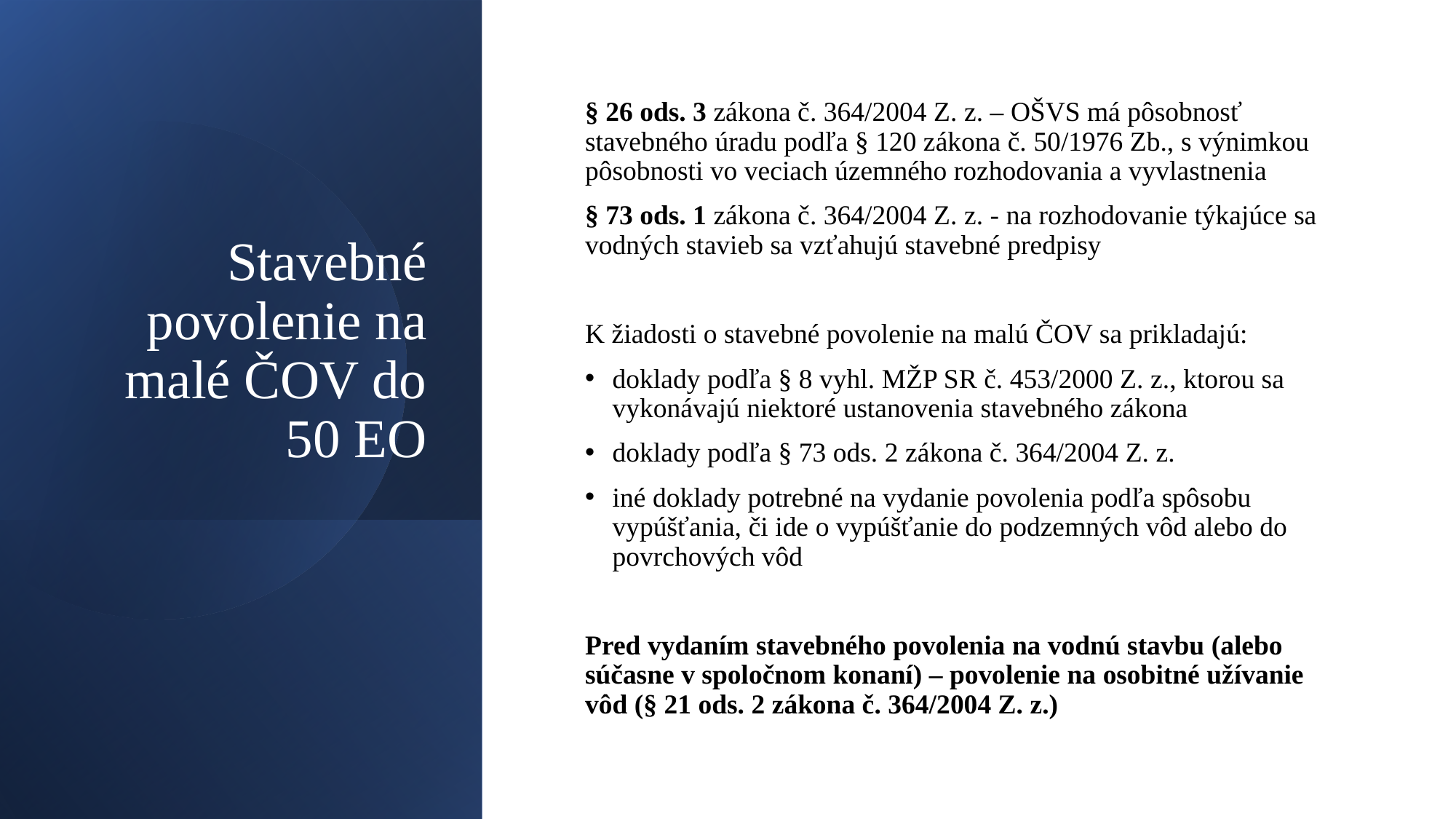

# Stavebné povolenie na malé ČOV do 50 EO
§ 26 ods. 3 zákona č. 364/2004 Z. z. – OŠVS má pôsobnosť stavebného úradu podľa § 120 zákona č. 50/1976 Zb., s výnimkou pôsobnosti vo veciach územného rozhodovania a vyvlastnenia
§ 73 ods. 1 zákona č. 364/2004 Z. z. - na rozhodovanie týkajúce sa vodných stavieb sa vzťahujú stavebné predpisy

K žiadosti o stavebné povolenie na malú ČOV sa prikladajú:
doklady podľa § 8 vyhl. MŽP SR č. 453/2000 Z. z., ktorou sa vykonávajú niektoré ustanovenia stavebného zákona
doklady podľa § 73 ods. 2 zákona č. 364/2004 Z. z.
iné doklady potrebné na vydanie povolenia podľa spôsobu vypúšťania, či ide o vypúšťanie do podzemných vôd alebo do povrchových vôd

Pred vydaním stavebného povolenia na vodnú stavbu (alebo súčasne v spoločnom konaní) – povolenie na osobitné užívanie vôd (§ 21 ods. 2 zákona č. 364/2004 Z. z.)